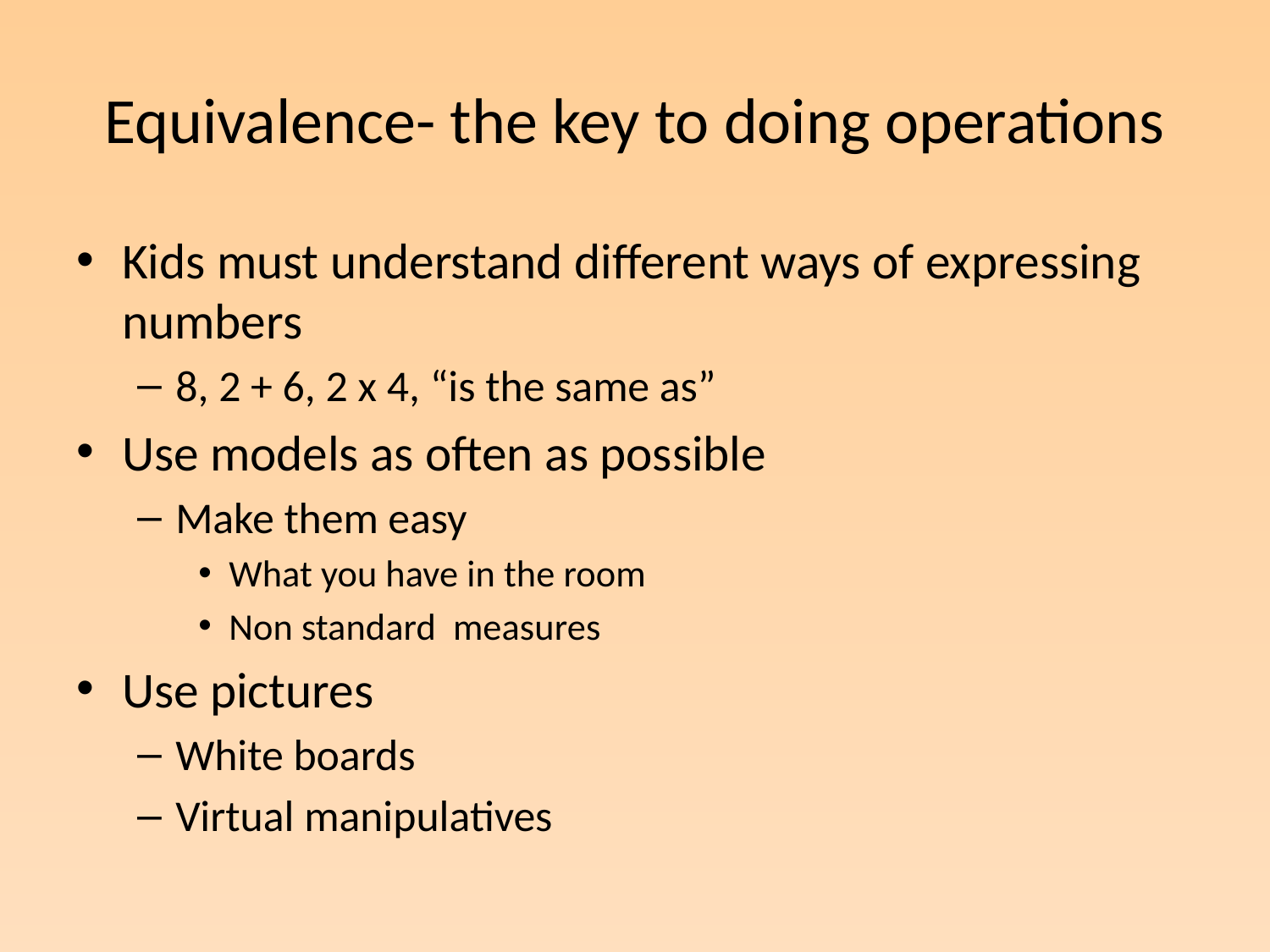

# Equivalence- the key to doing operations
Kids must understand different ways of expressing numbers
8, 2 + 6, 2 x 4, “is the same as”
Use models as often as possible
Make them easy
What you have in the room
Non standard  measures
Use pictures
White boards
Virtual manipulatives